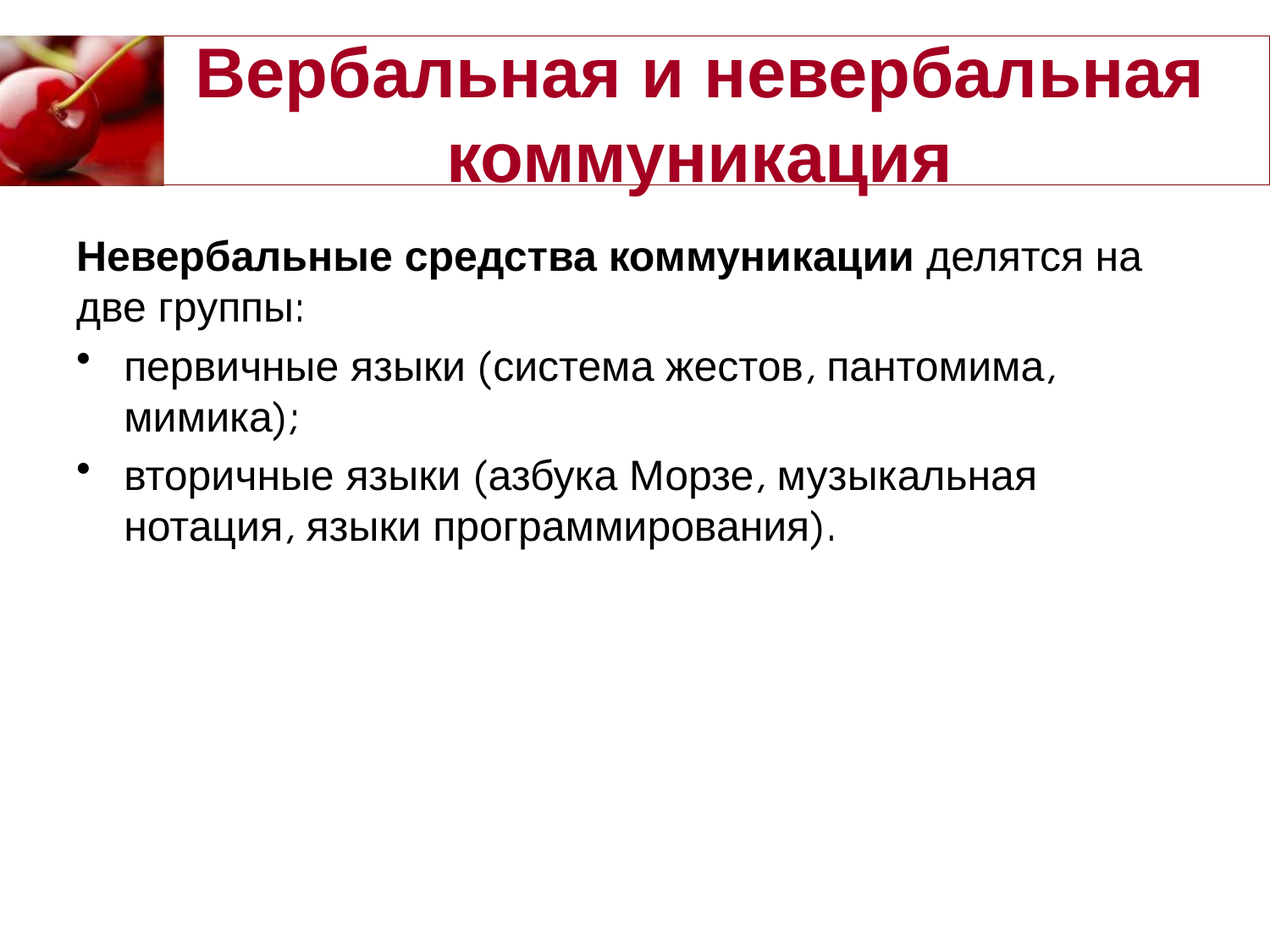

# Вербальная и невербальная коммуникация
Невербальные средства коммуникации делятся на две группы:
первичные языки (система жестов, пантомима, мимика);
вторичные языки (азбука Морзе, музыкальная нотация, языки программирования).